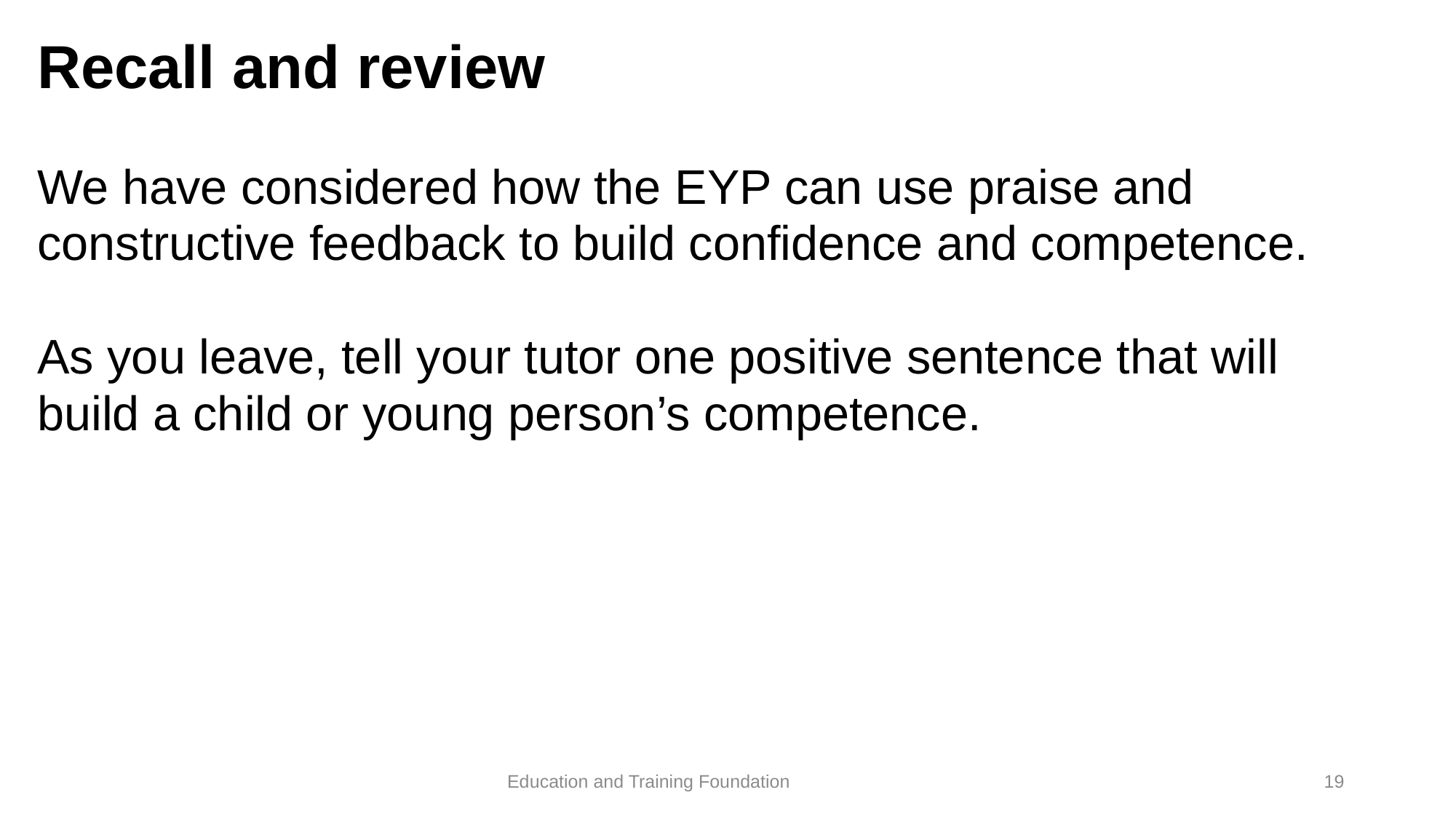

# Recall and review
We have considered how the EYP can use praise and constructive feedback to build confidence and competence.

As you leave, tell your tutor one positive sentence that will build a child or young person’s competence.
19
Education and Training Foundation